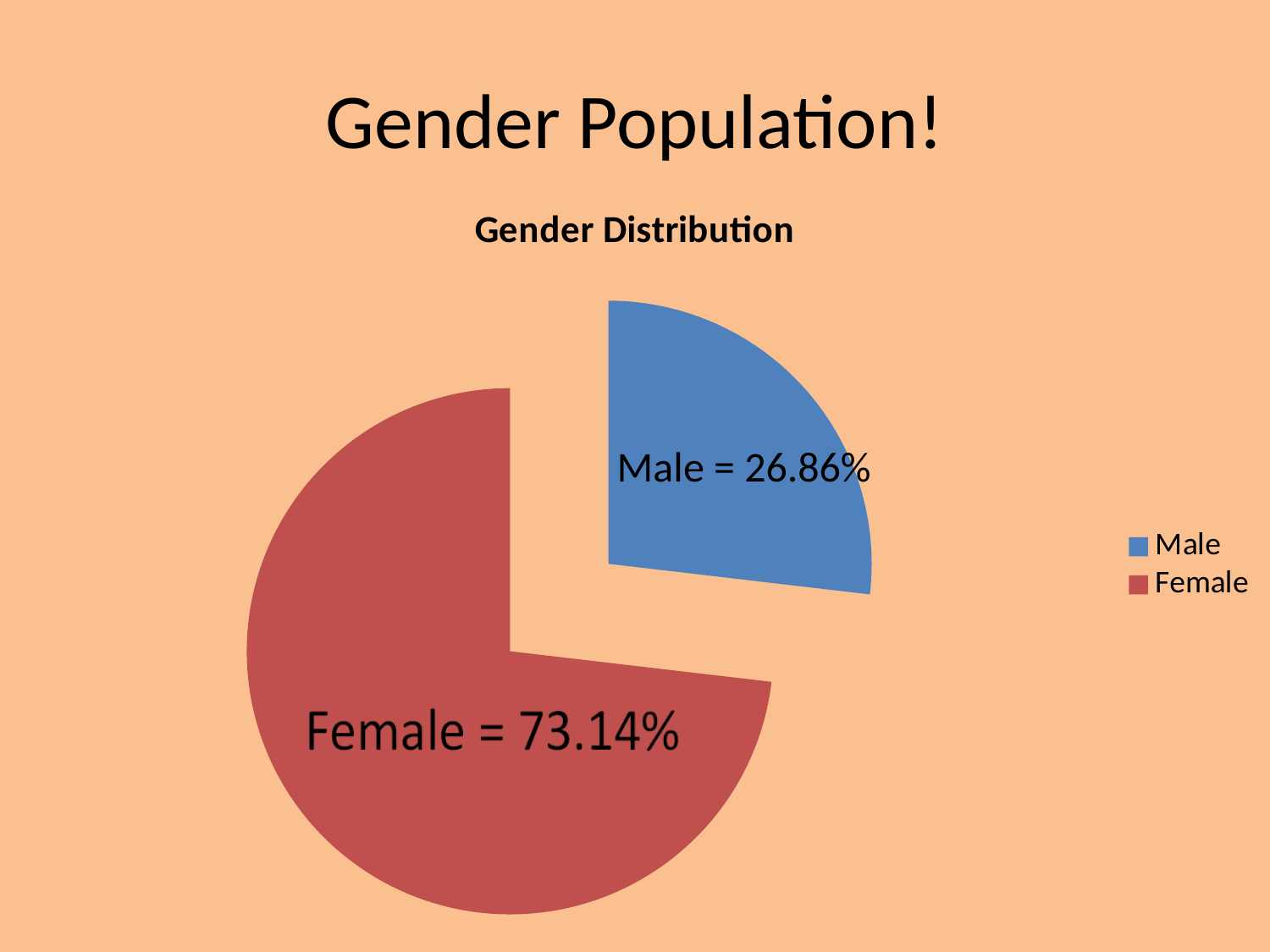

# Gender Population!

### Chart: Gender Distribution

| Category | Frequency |
|---|---|
| Male | 76.0 |
| Female | 207.0 |
Male = 26.86%